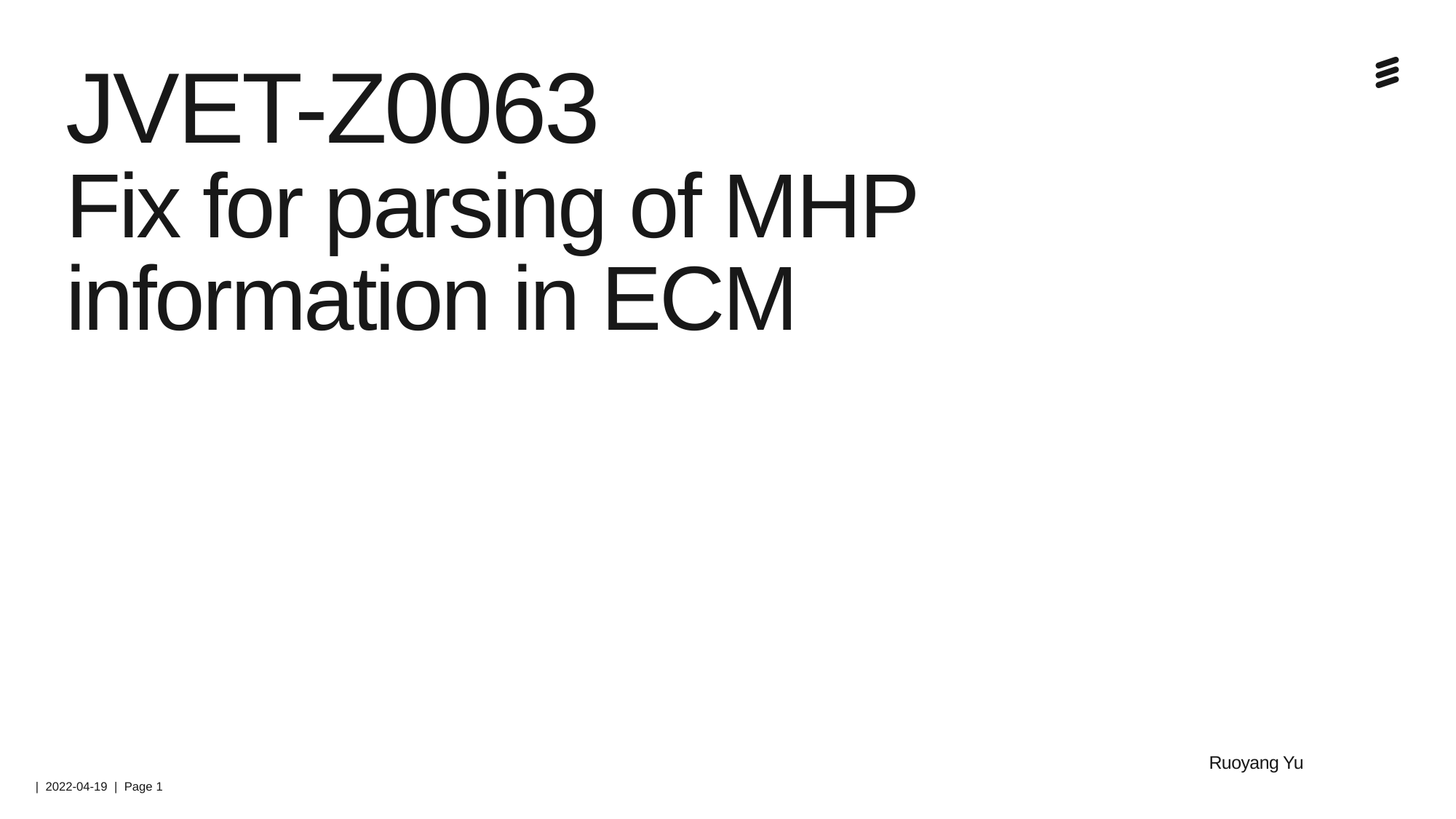

# JVET-Z0063 Fix for parsing of MHP information in ECM
Ruoyang Yu